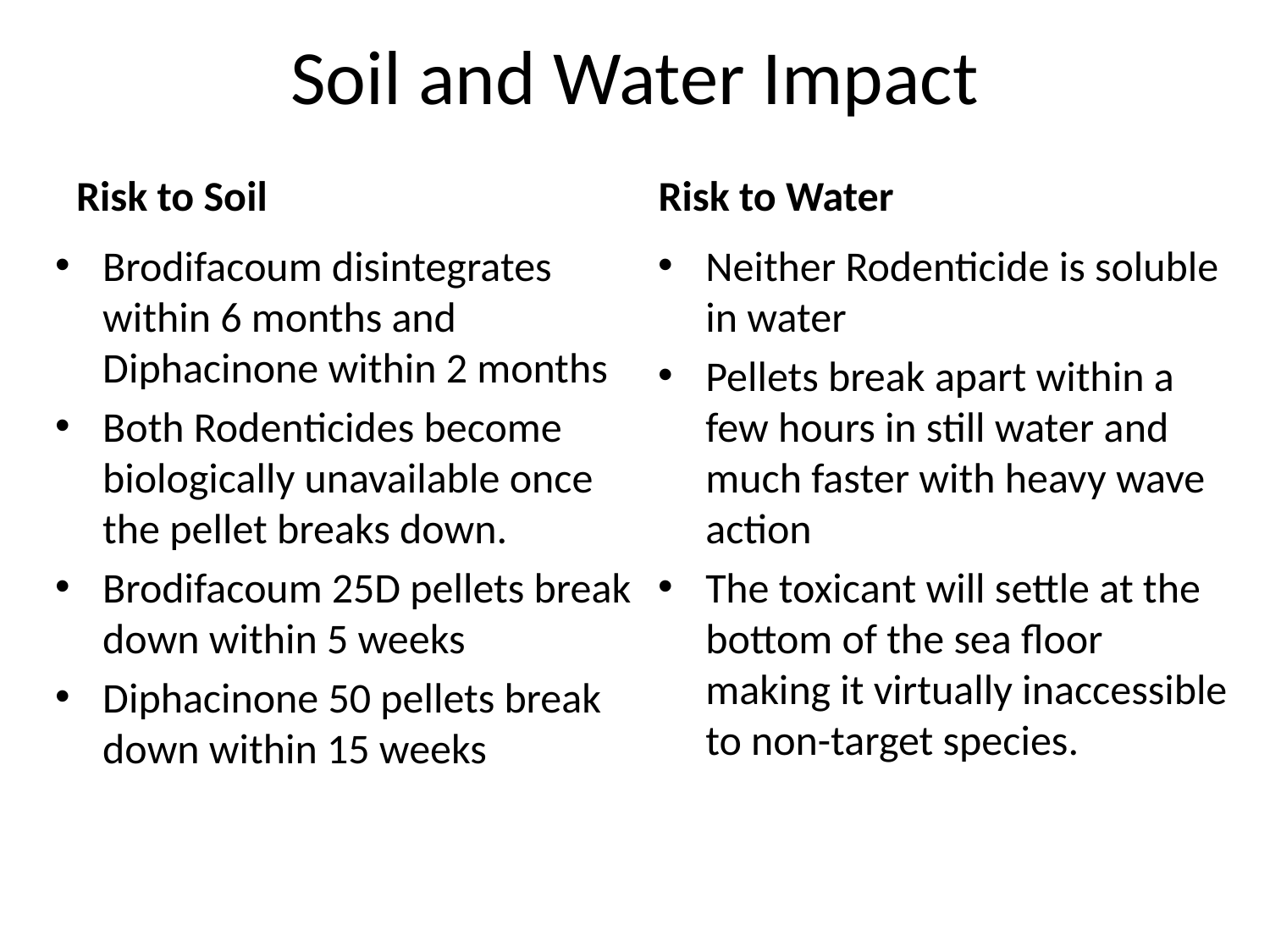

# Soil and Water Impact
Risk to Soil
Risk to Water
Brodifacoum disintegrates within 6 months and Diphacinone within 2 months
Both Rodenticides become biologically unavailable once the pellet breaks down.
Brodifacoum 25D pellets break down within 5 weeks
Diphacinone 50 pellets break down within 15 weeks
Neither Rodenticide is soluble in water
Pellets break apart within a few hours in still water and much faster with heavy wave action
The toxicant will settle at the bottom of the sea floor making it virtually inaccessible to non-target species.